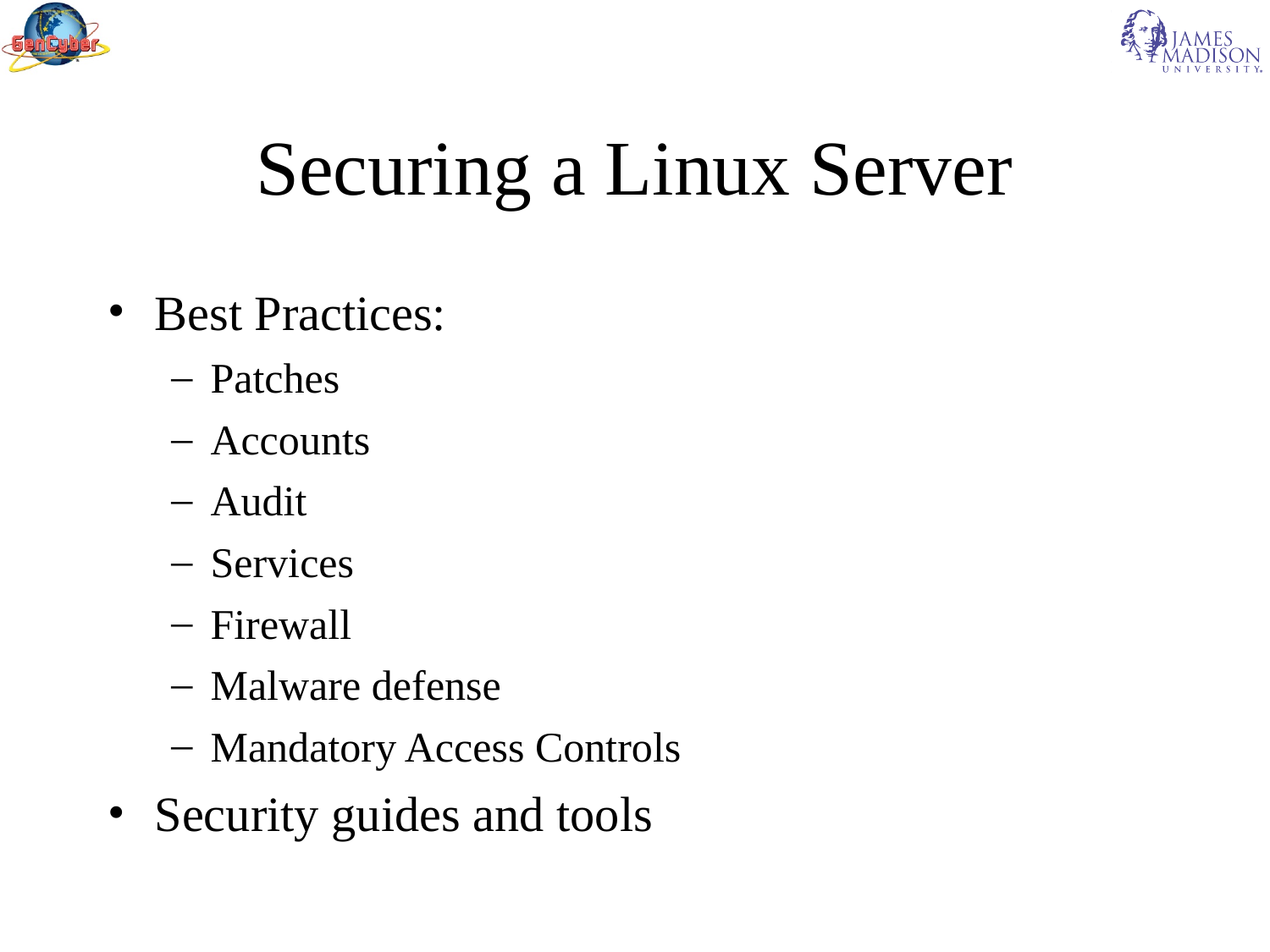

Securing a Linux Server
Best Practices:
Patches
Accounts
Audit
Services
Firewall
Malware defense
Mandatory Access Controls
Security guides and tools